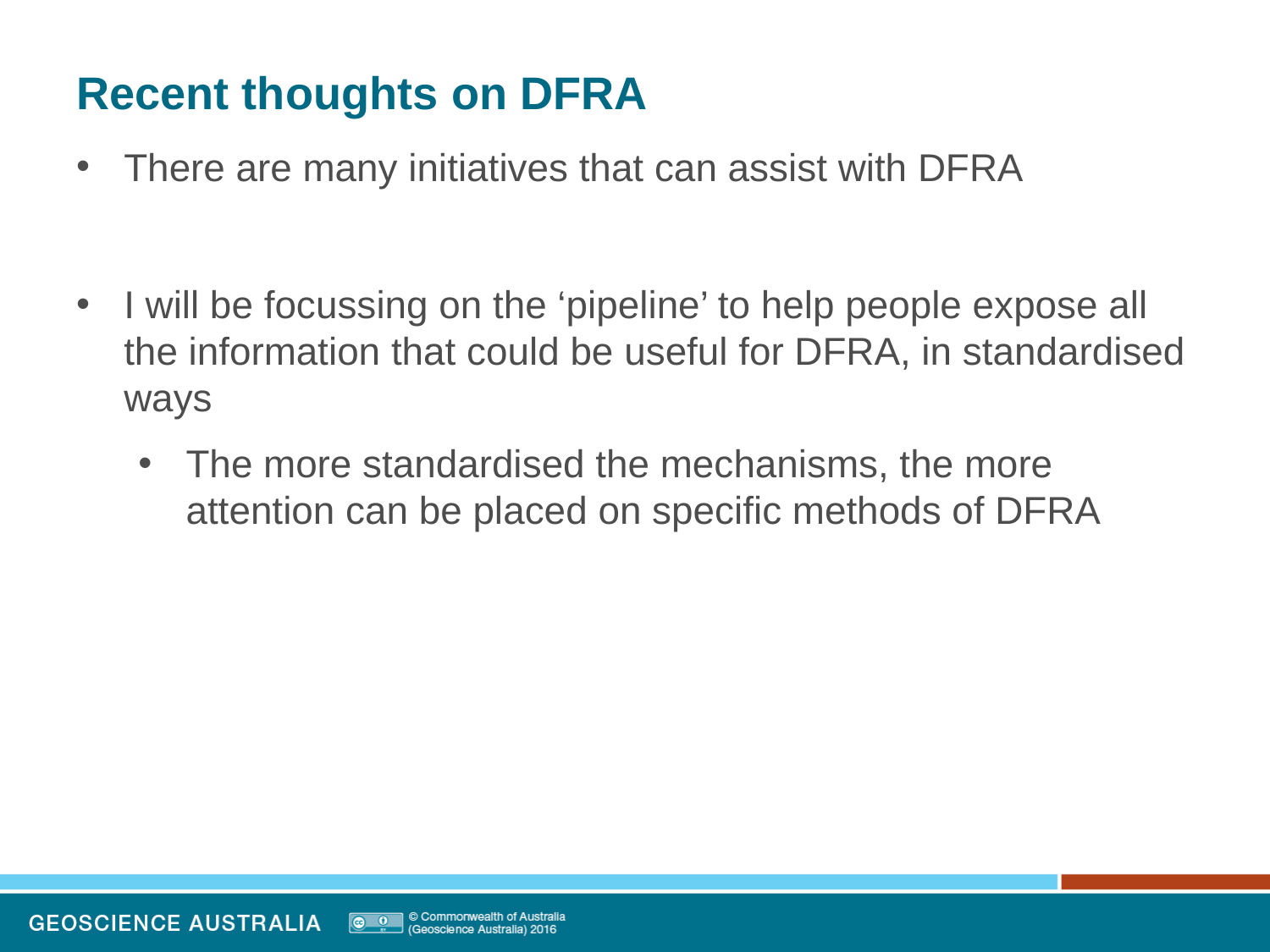

# Recent thoughts on DFRA
There are many initiatives that can assist with DFRA

I will be focussing on the ‘pipeline’ to help people expose all the information that could be useful for DFRA, in standardised ways
The more standardised the mechanisms, the more attention can be placed on specific methods of DFRA